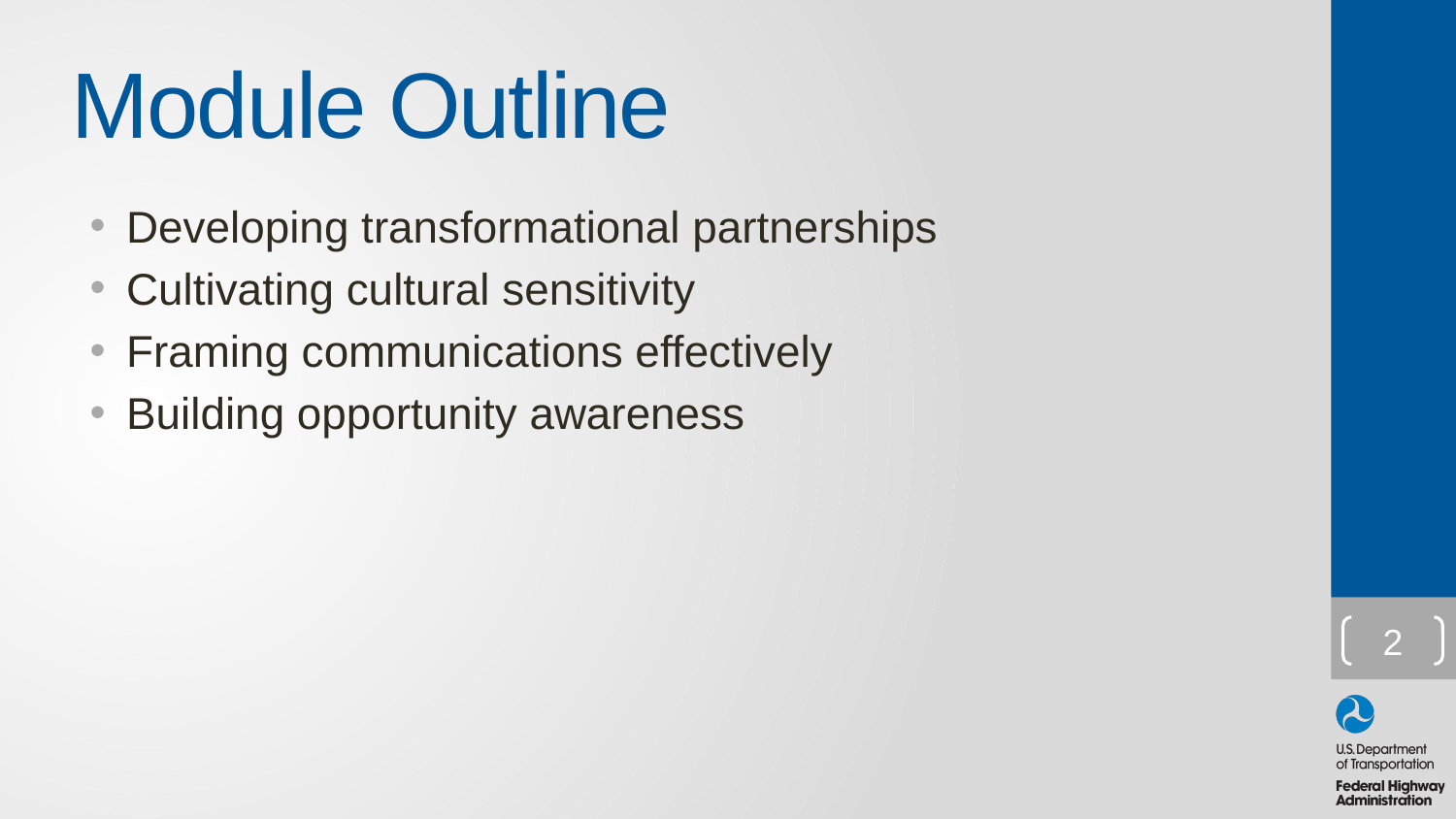

# Module Outline
Developing transformational partnerships
Cultivating cultural sensitivity
Framing communications effectively
Building opportunity awareness
2